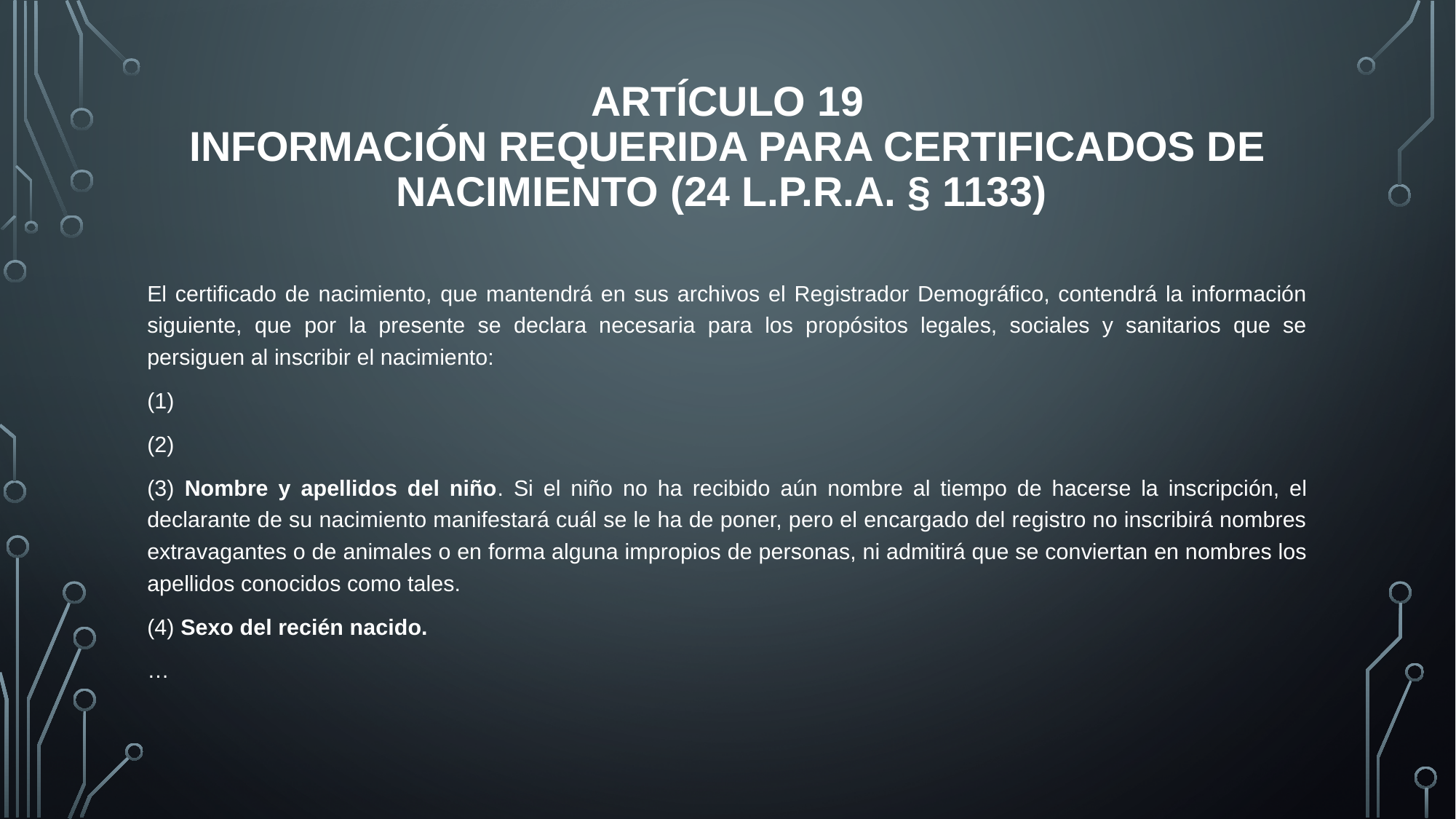

# Artículo 19 Información requerida para certificados de nacimiento (24 L.P.R.A. § 1133)
El certificado de nacimiento, que mantendrá en sus archivos el Registrador Demográfico, contendrá la información siguiente, que por la presente se declara necesaria para los propósitos legales, sociales y sanitarios que se persiguen al inscribir el nacimiento:
(1)
(2)
(3) Nombre y apellidos del niño. Si el niño no ha recibido aún nombre al tiempo de hacerse la inscripción, el declarante de su nacimiento manifestará cuál se le ha de poner, pero el encargado del registro no inscribirá nombres extravagantes o de animales o en forma alguna impropios de personas, ni admitirá que se conviertan en nombres los apellidos conocidos como tales.
(4) Sexo del recién nacido.
…